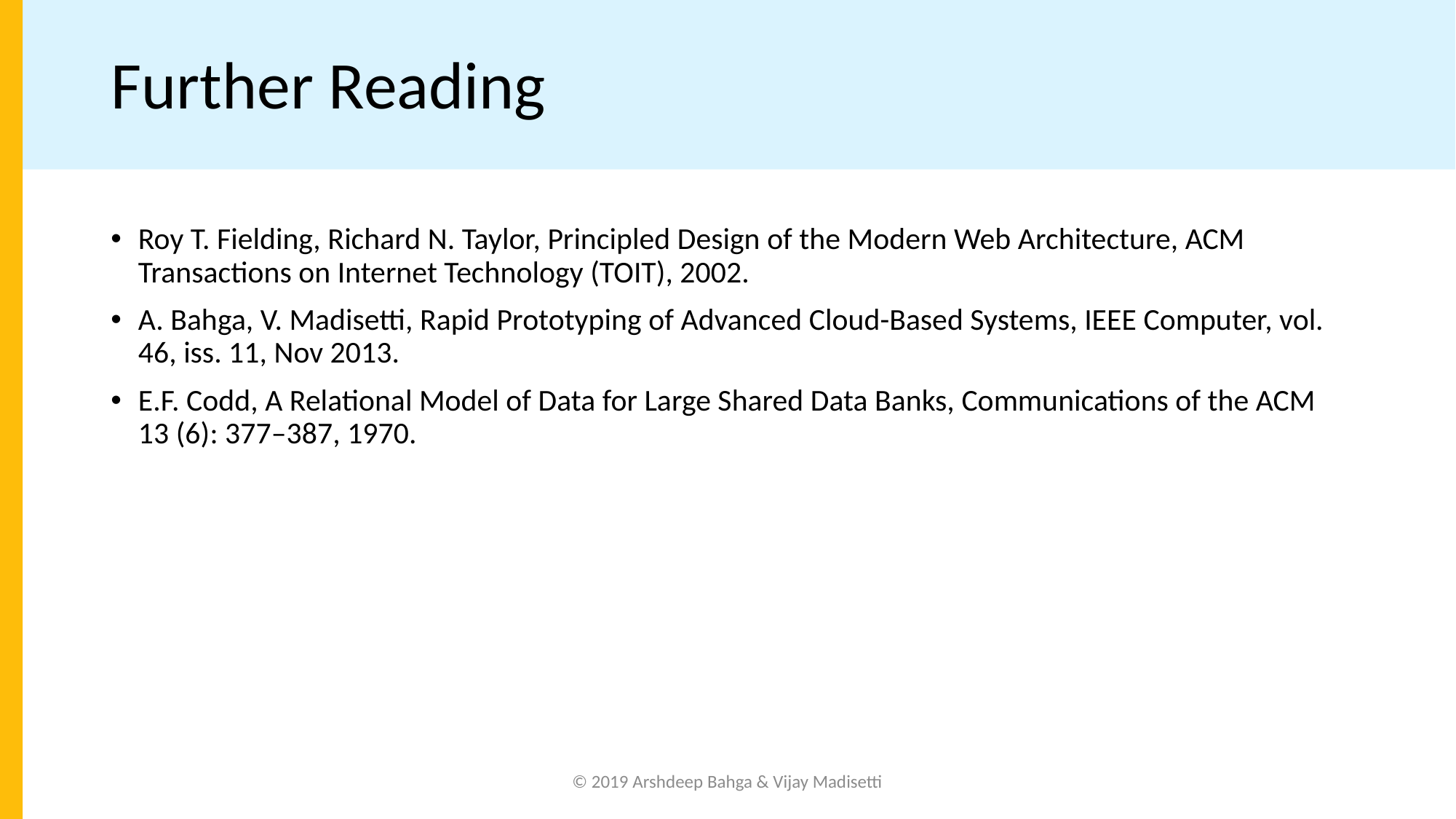

# Further Reading
Roy T. Fielding, Richard N. Taylor, Principled Design of the Modern Web Architecture, ACM Transactions on Internet Technology (TOIT), 2002.
A. Bahga, V. Madisetti, Rapid Prototyping of Advanced Cloud-Based Systems, IEEE Computer, vol. 46, iss. 11, Nov 2013.
E.F. Codd, A Relational Model of Data for Large Shared Data Banks, Communications of the ACM 13 (6): 377–387, 1970.
© 2019 Arshdeep Bahga & Vijay Madisetti